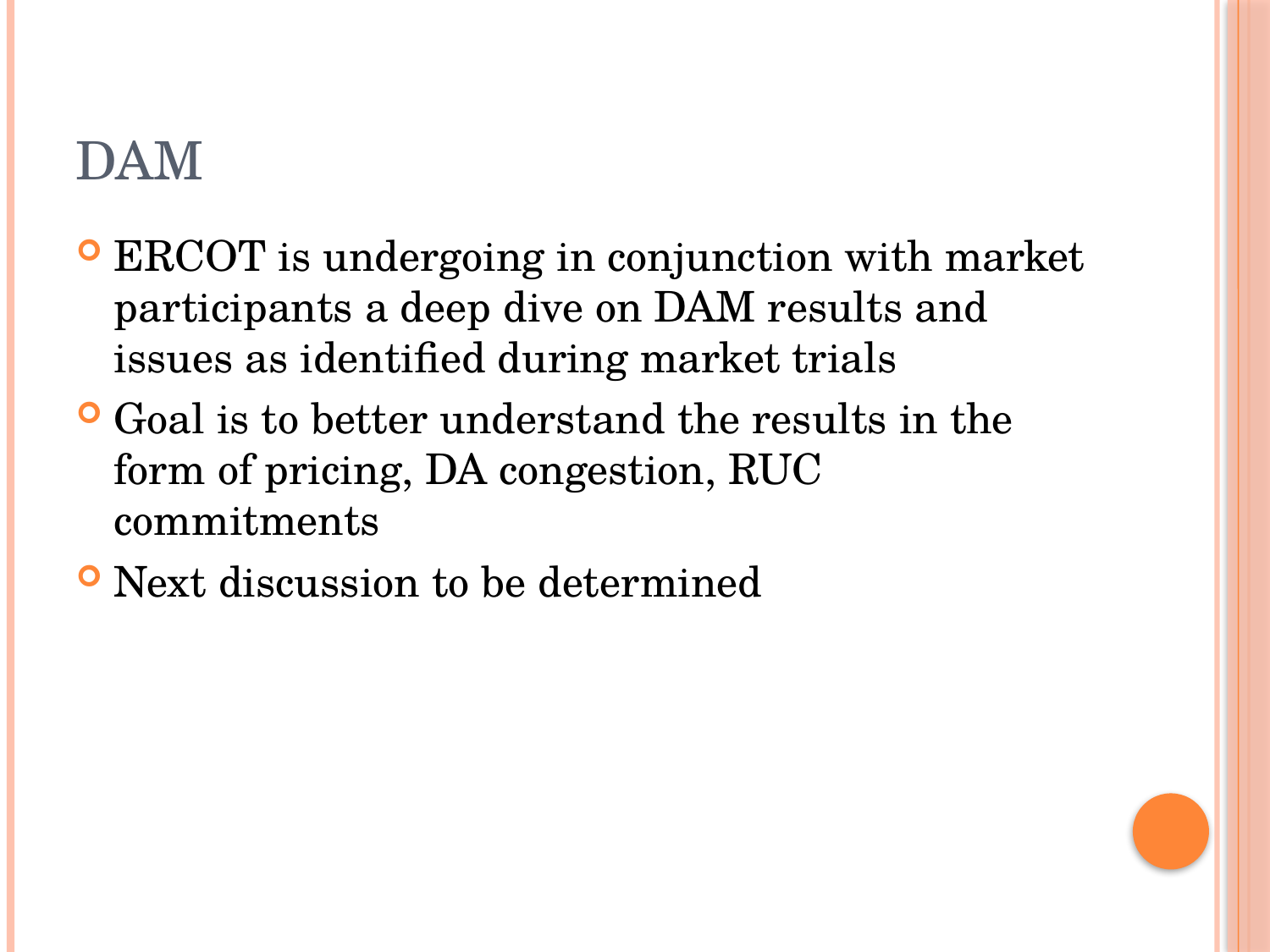

# DAM
ERCOT is undergoing in conjunction with market participants a deep dive on DAM results and issues as identified during market trials
Goal is to better understand the results in the form of pricing, DA congestion, RUC commitments
Next discussion to be determined